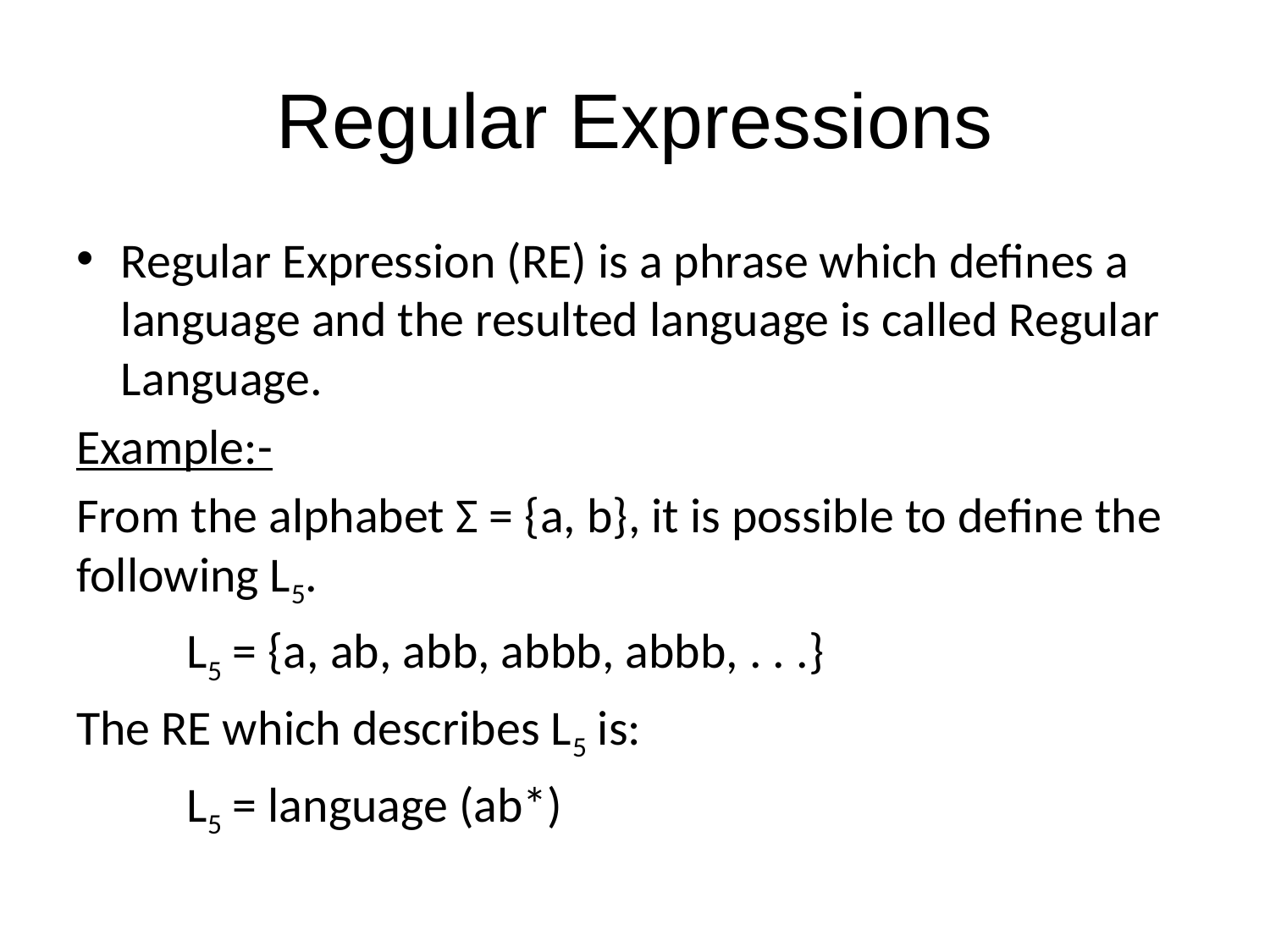

# Regular Expressions
Regular Expression (RE) is a phrase which defines a language and the resulted language is called Regular Language.
Example:-
From the alphabet Σ = {a, b}, it is possible to define the following L5.
	L5 = {a, ab, abb, abbb, abbb, . . .}
The RE which describes L5 is:
	L5 = language (ab*)